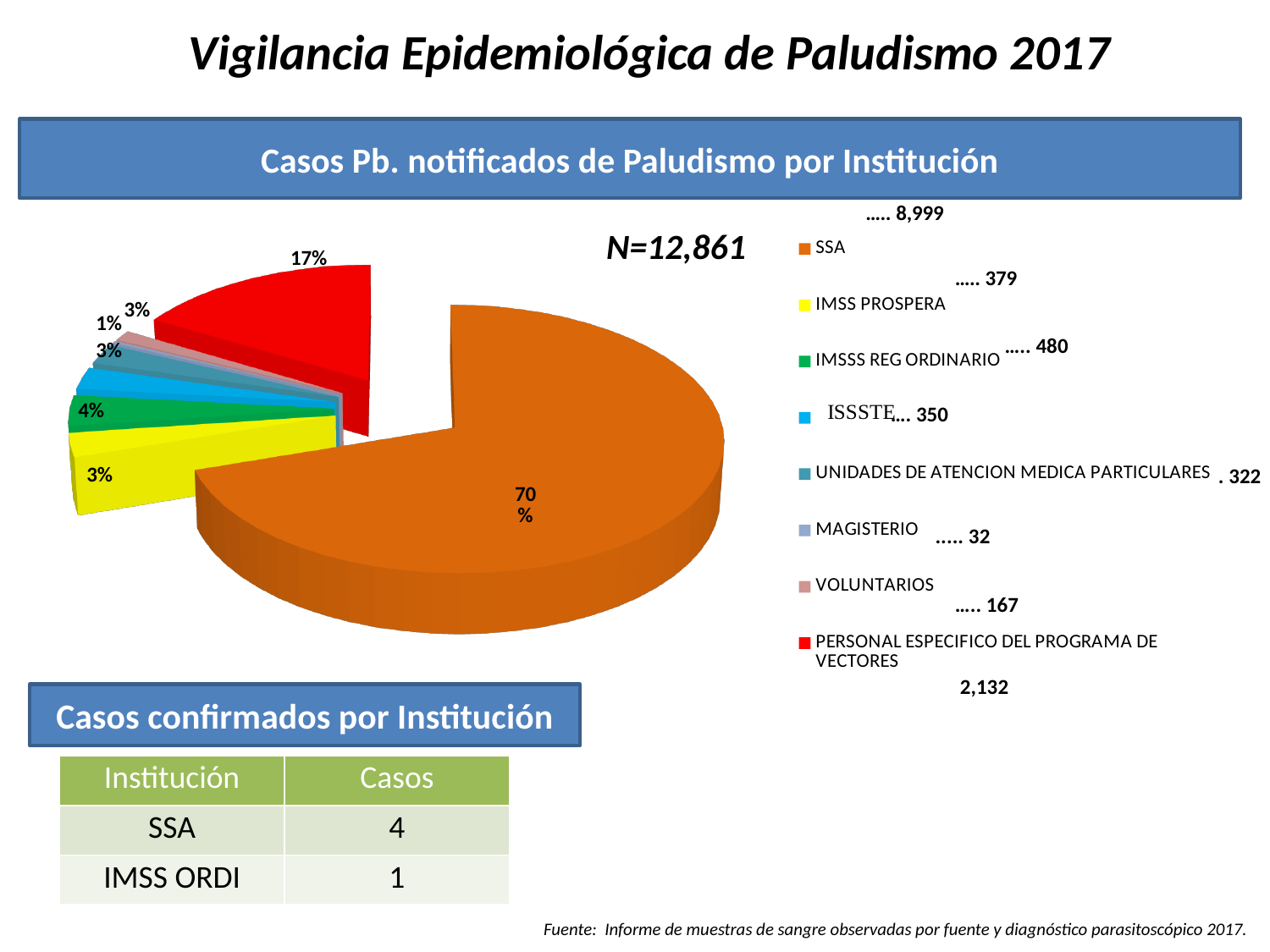

# Vigilancia Epidemiológica de Paludismo 2017
Casos Pb. notificados de Paludismo por Institución

[unsupported chart]

N=12,861
….. 480
…. 350
. 322
..... 32
….. 167
2,132
Casos confirmados por Institución
| Institución | Casos |
| --- | --- |
| SSA | 4 |
| IMSS ORDI | 1 |
Fuente:  Informe de muestras de sangre observadas por fuente y diagnóstico parasitoscópico 2017.